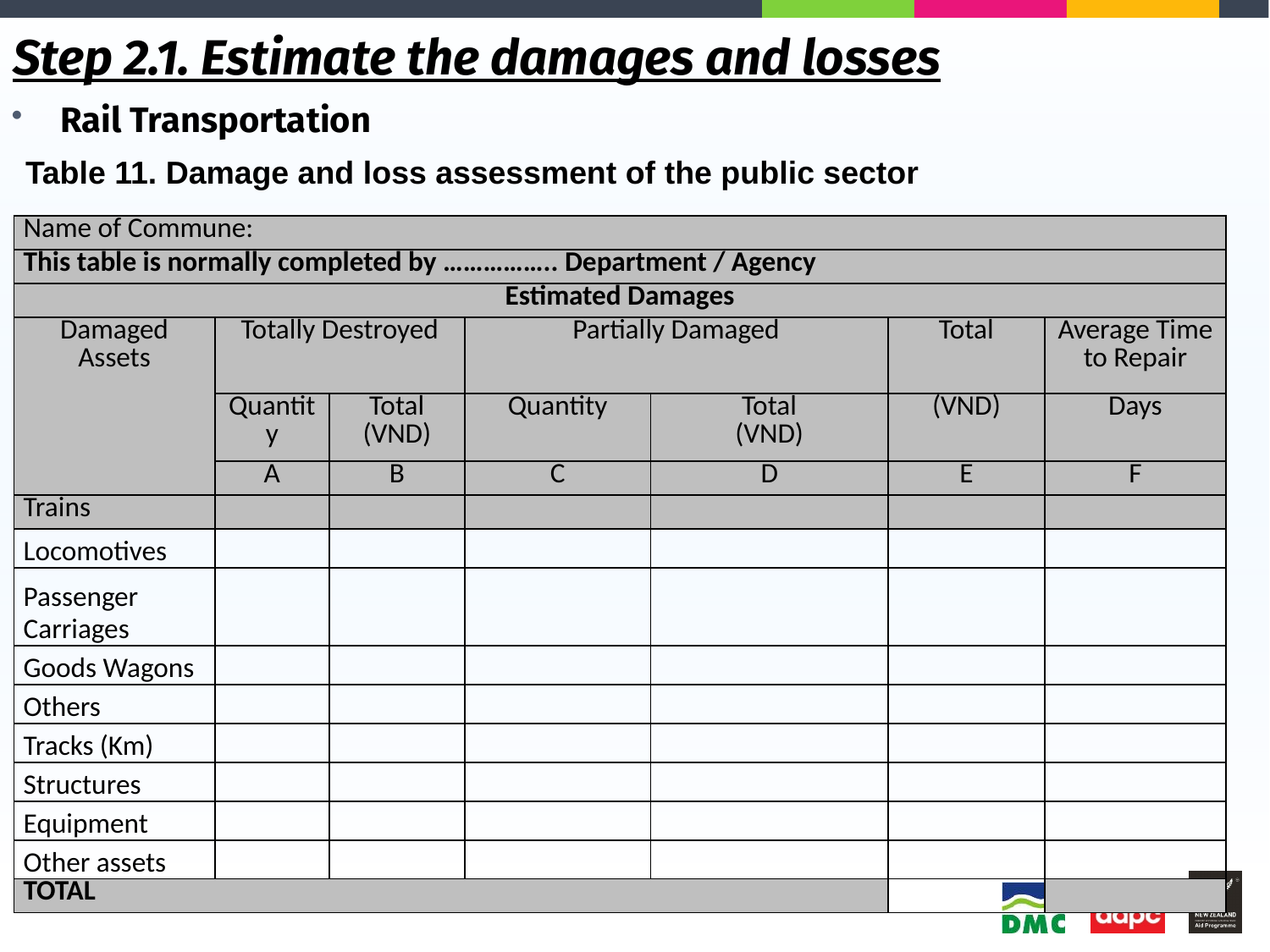

Step 2.1. Estimate the damages and losses
Rail Transportation

Table 11. Damage and loss assessment of the public sector
| Name of Commune: |  |  |  |  |  |  |
| --- | --- | --- | --- | --- | --- | --- |
| This table is normally completed by …………….. Department / Agency |  |  |  |  |  |  |
| Estimated Damages |  |  |  |  |  |  |
| Damaged Assets | Totally Destroyed |  | Partially Damaged |  | Total | Average Time to Repair |
|  | Quantity | Total (VND) | Quantity | Total (VND) | (VND) | Days |
|  | A | B | C | D | E | F |
| Trains |  |  |  |  |  |  |
| Locomotives |  |  |  |  |  |  |
| Passenger Carriages |  |  |  |  |  |  |
| Goods Wagons |  |  |  |  |  |  |
| Others |  |  |  |  |  |  |
| Tracks (Km) |  |  |  |  |  |  |
| Structures |  |  |  |  |  |  |
| Equipment |  |  |  |  |  |  |
| Other assets |  |  |  |  |  |  |
| TOTAL |  |  |  |  |  |  |